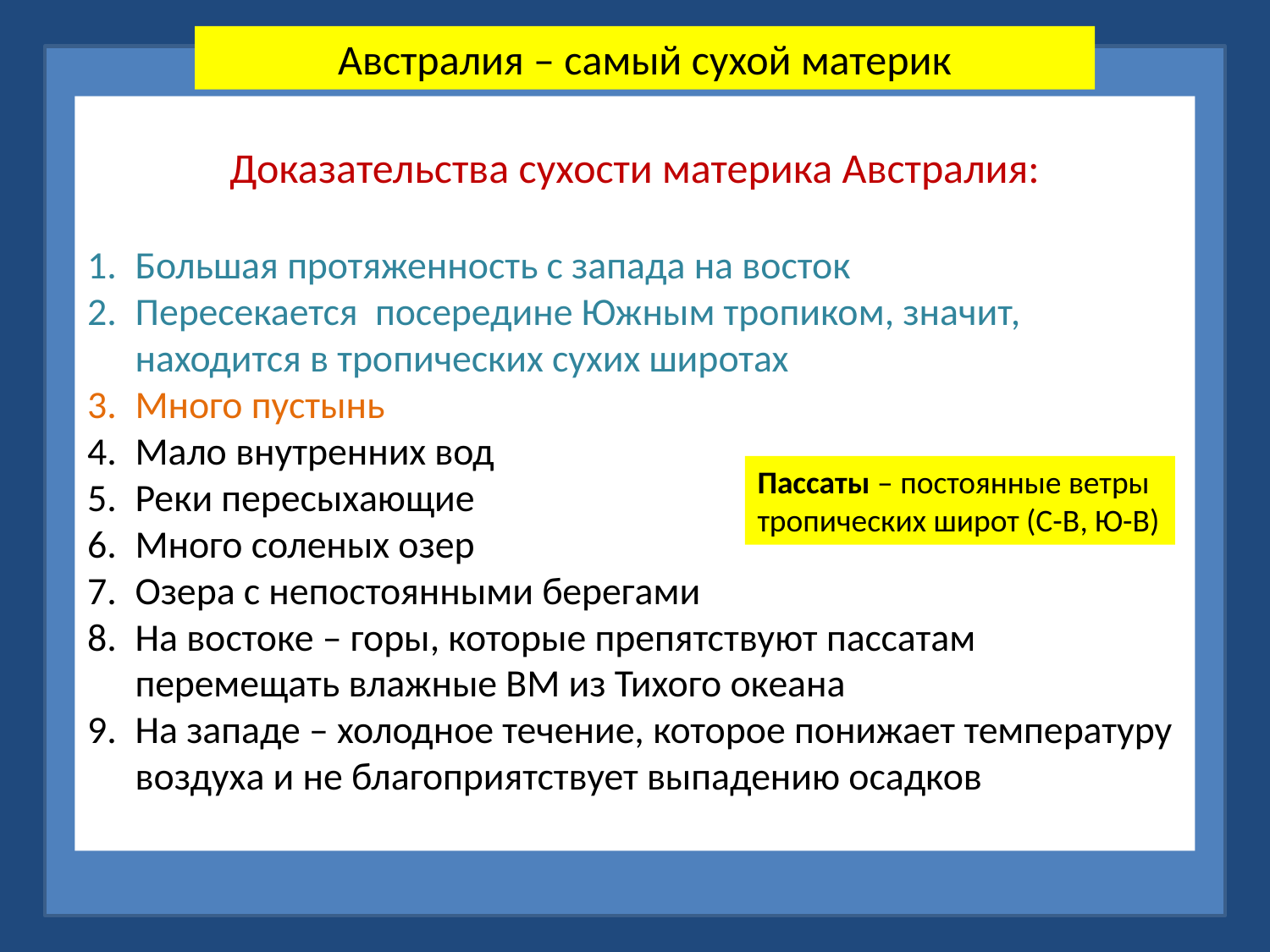

Австралия – самый сухой материк

Доказательства сухости материка Австралия:

Большая протяженность с запада на восток
Пересекается  посередине Южным тропиком, значит, находится в тропических сухих широтах
Много пустынь
Мало внутренних вод
Реки пересыхающие
Много соленых озер
Озера с непостоянными берегами
На востоке – горы, которые препятствуют пассатам перемещать влажные ВМ из Тихого океана
На западе – холодное течение, которое понижает температуру воздуха и не благоприятствует выпадению осадков

Пассаты – постоянные ветры тропических широт (С-В, Ю-В)